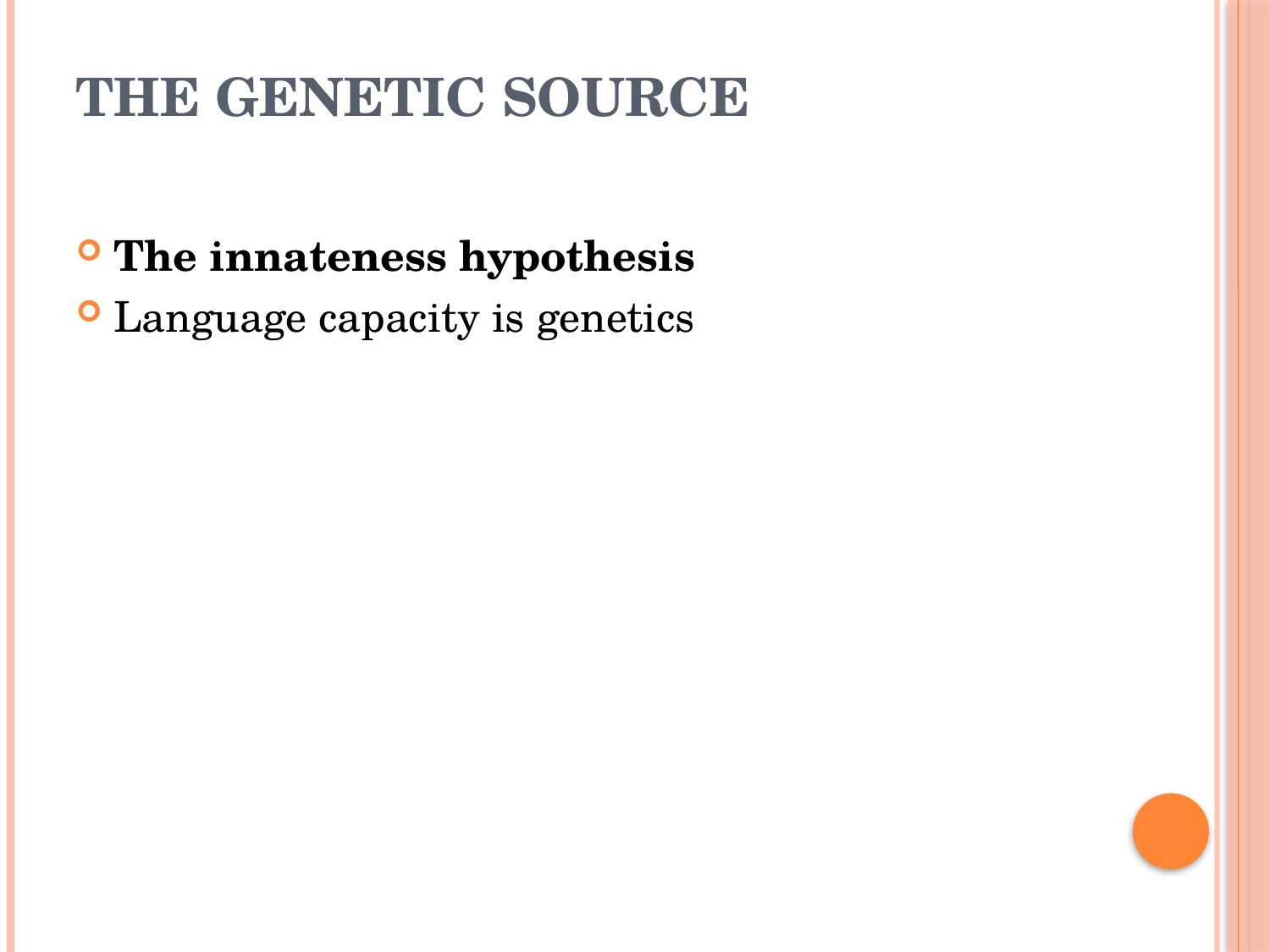

# The genetic source
The innateness hypothesis
Language capacity is genetics